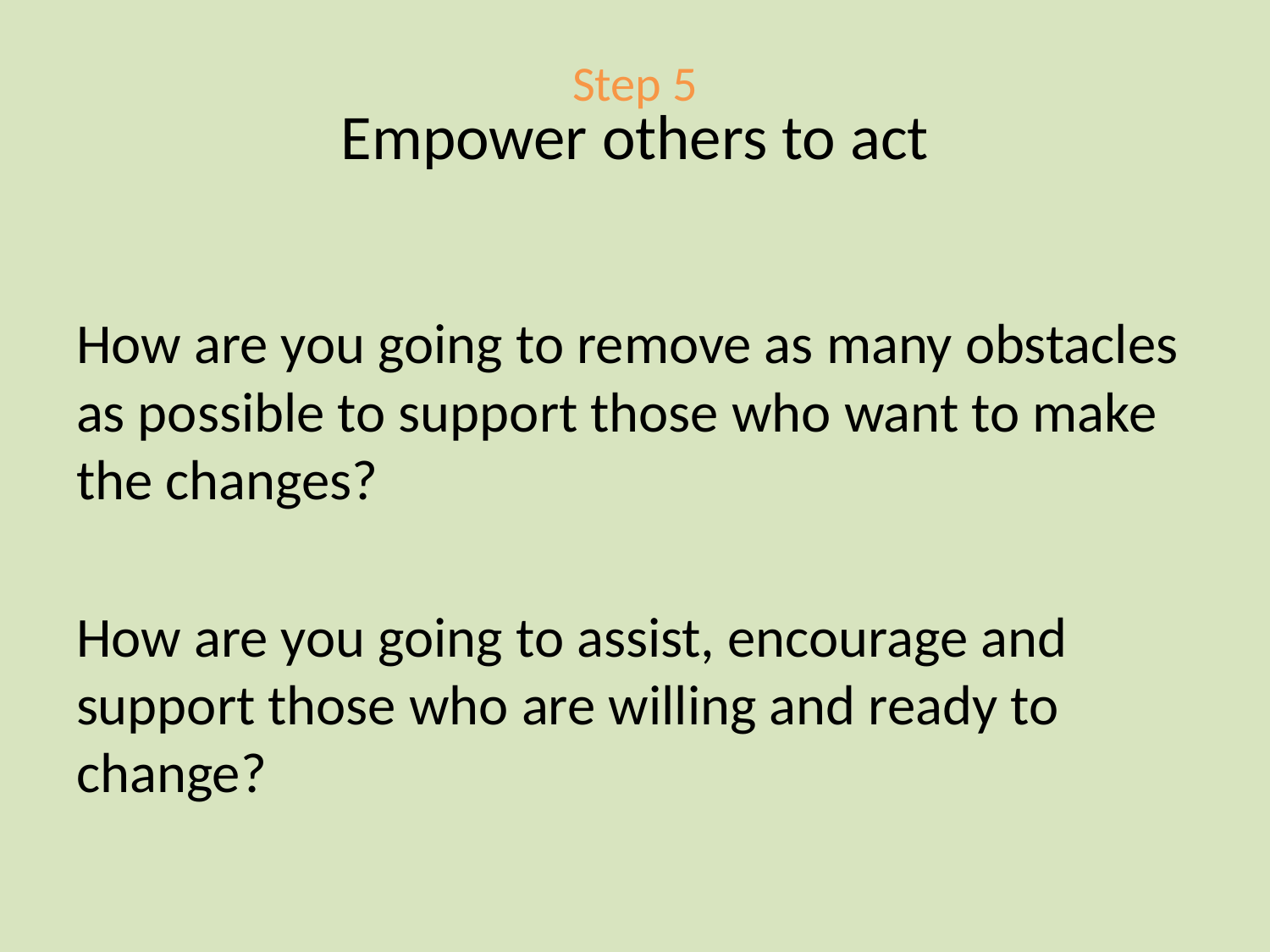

# Step 5 Empower others to act

How are you going to remove as many obstacles as possible to support those who want to make the changes?

How are you going to assist, encourage and support those who are willing and ready to change?